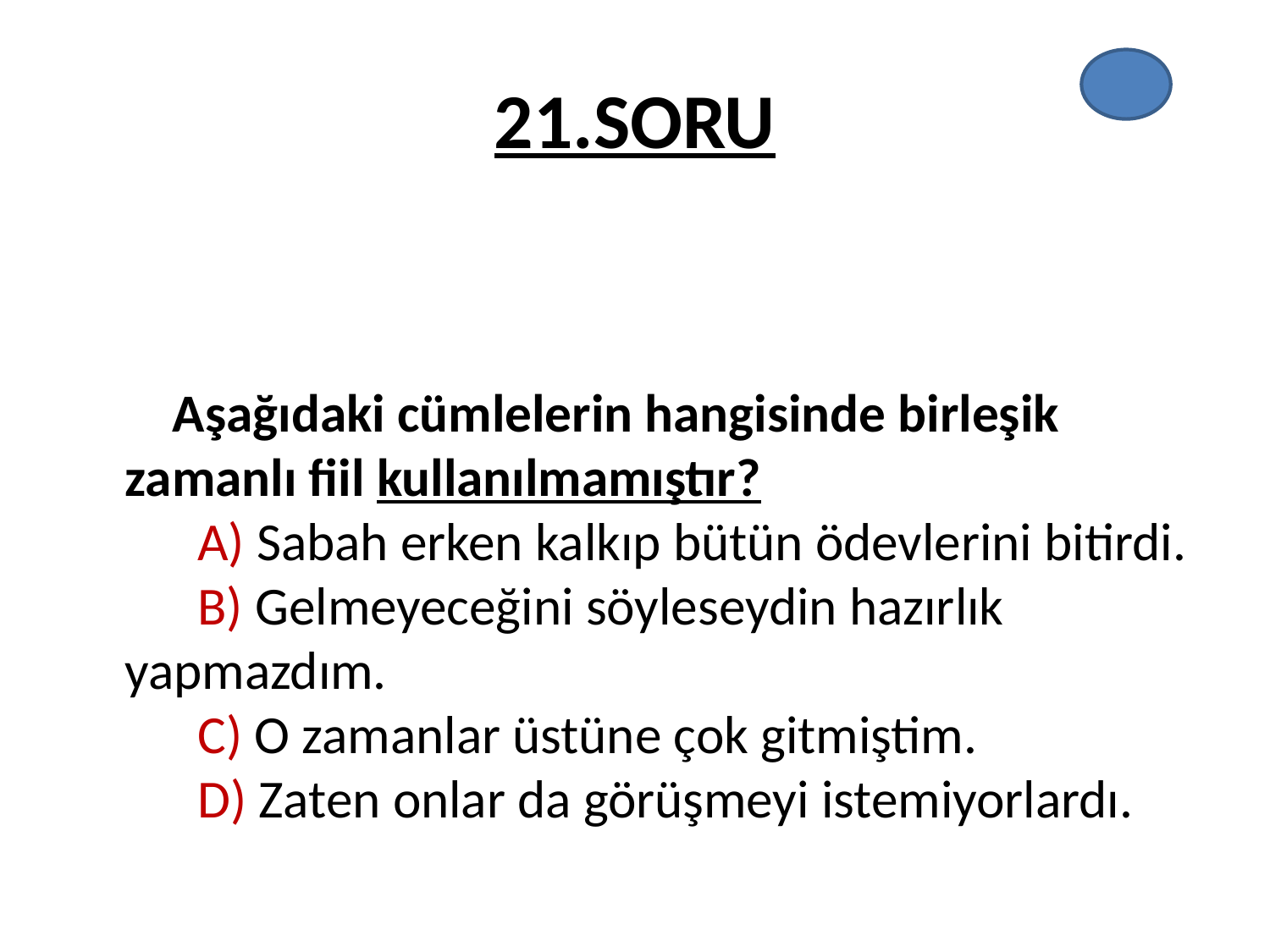

# 21.SORU

        Aşağıdaki cümlelerin hangisinde birleşik zamanlı fiil kullanılmamıştır?
      A) Sabah erken kalkıp bütün ödevlerini bitirdi.
      B) Gelmeyeceğini söyleseydin hazırlık yapmazdım.
      C) O zamanlar üstüne çok gitmiştim.
      D) Zaten onlar da görüşmeyi istemiyorlardı.